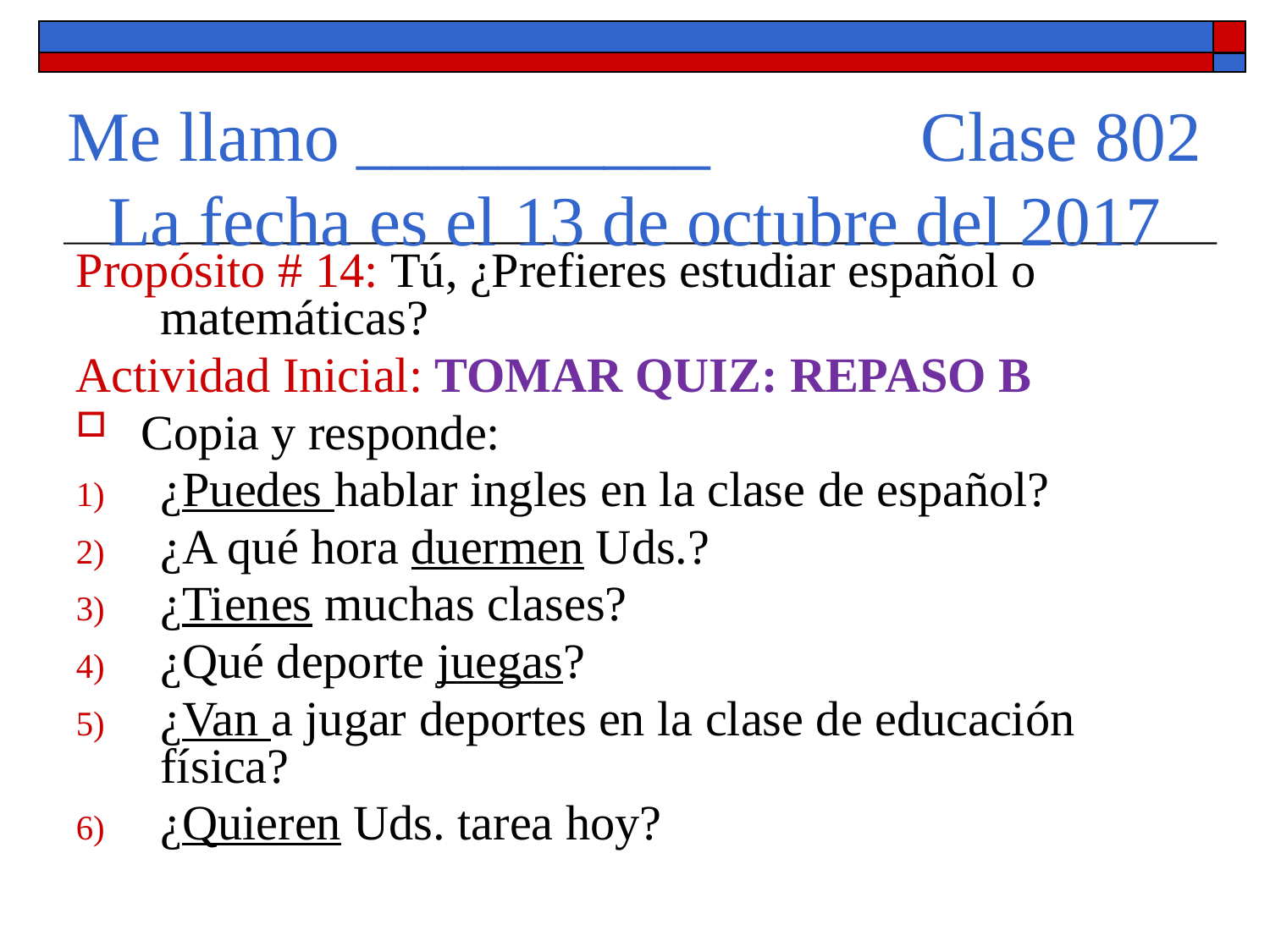

Me llamo __________            Clase 802
La fecha es el 13 de octubre del 2017
Propósito # 14: Tú, ¿Prefieres estudiar español o matemáticas?
Actividad Inicial: TOMAR QUIZ: REPASO B
Copia y responde:
¿Puedes hablar ingles en la clase de español?
¿A qué hora duermen Uds.?
¿Tienes muchas clases?
¿Qué deporte juegas?
¿Van a jugar deportes en la clase de educación física?
¿Quieren Uds. tarea hoy?